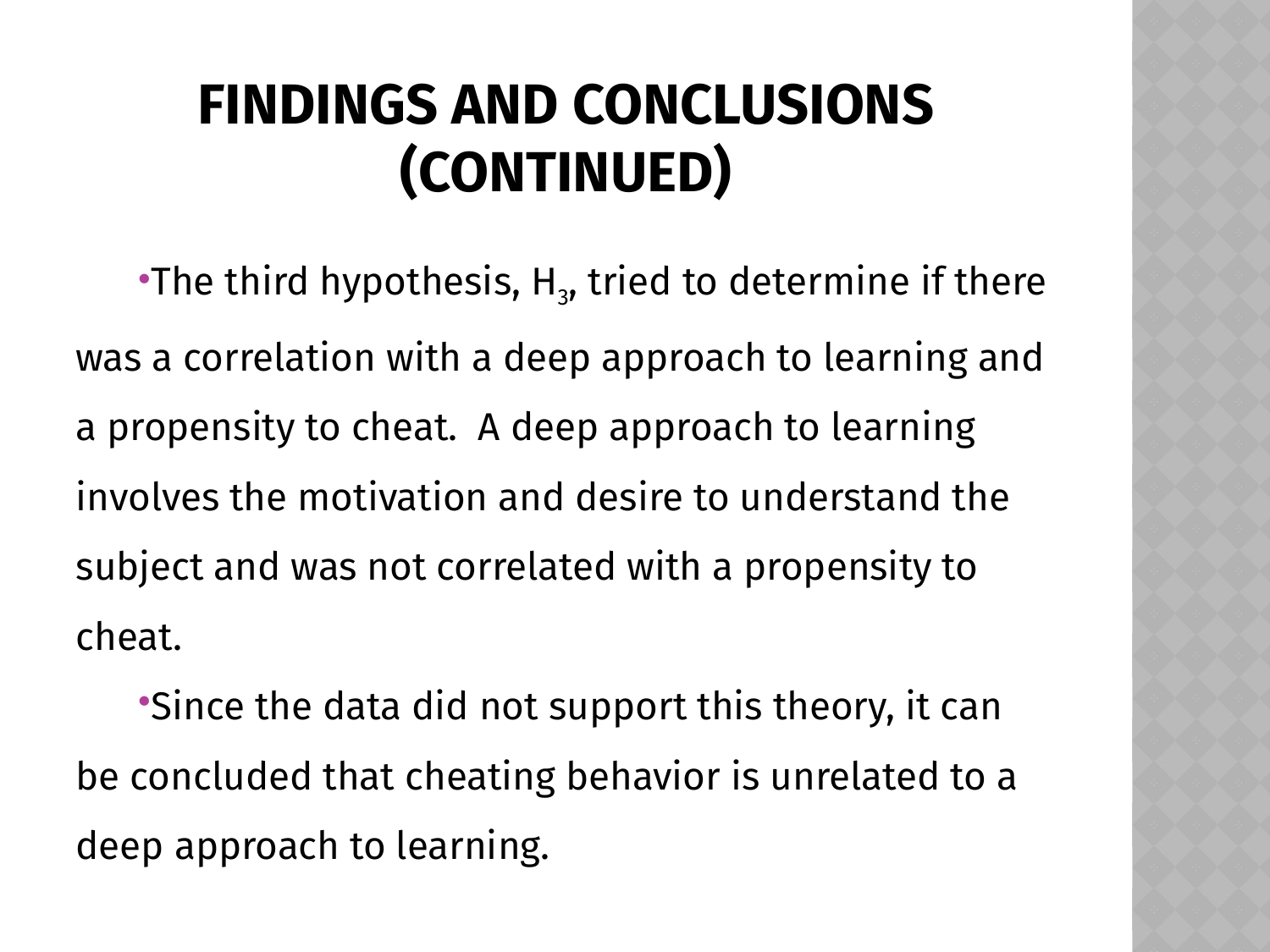

# Findings and Conclusions (continued)
The third hypothesis, H3, tried to determine if there was a correlation with a deep approach to learning and a propensity to cheat.  A deep approach to learning involves the motivation and desire to understand the subject and was not correlated with a propensity to cheat.
Since the data did not support this theory, it can be concluded that cheating behavior is unrelated to a deep approach to learning.